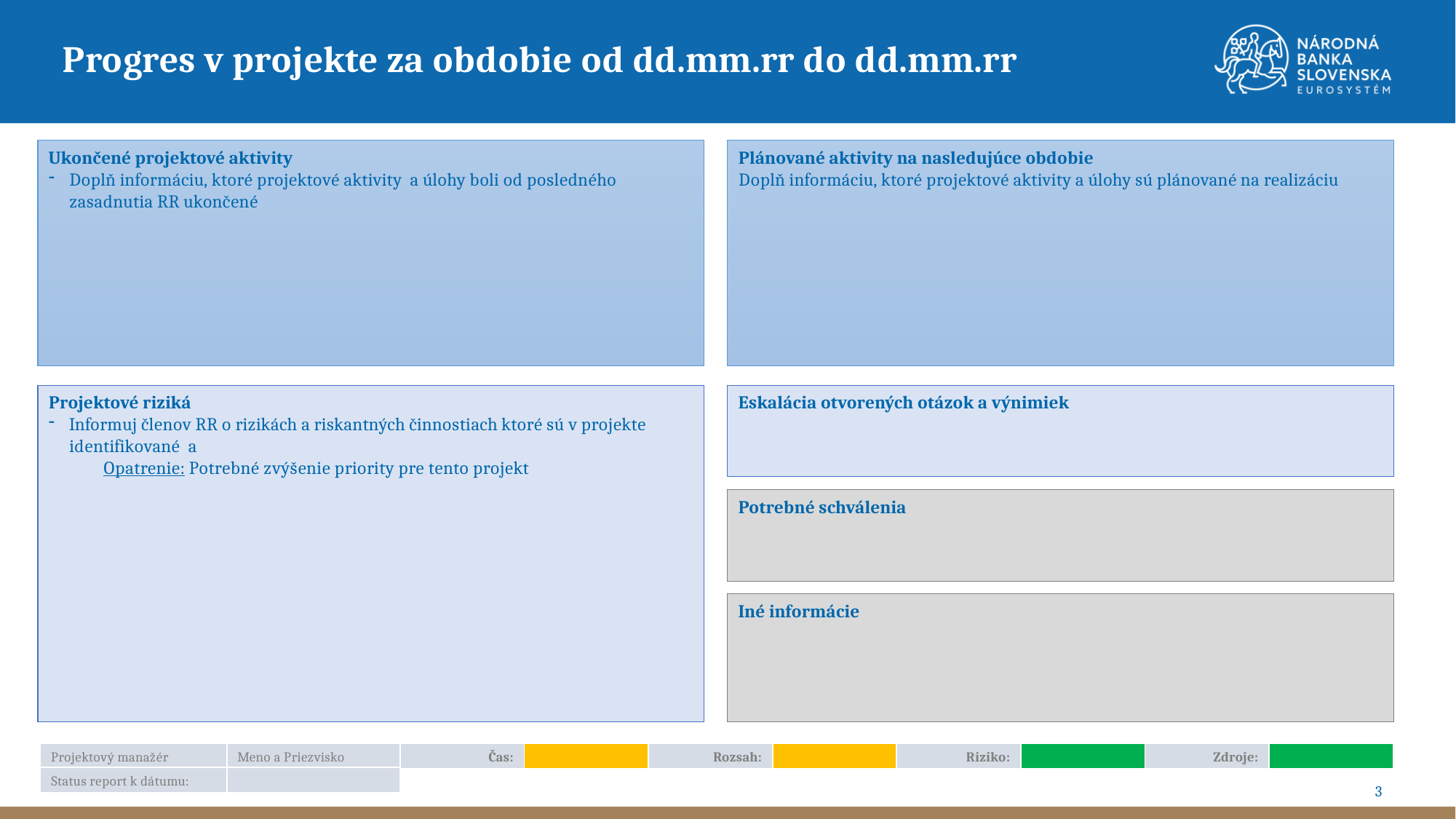

Progres v projekte za obdobie od dd.mm.rr do dd.mm.rr
Ukončené projektové aktivity
Doplň informáciu, ktoré projektové aktivity  a úlohy boli od posledného zasadnutia RR ukončené
Plánované aktivity na nasledujúce obdobie
Doplň informáciu, ktoré projektové aktivity a úlohy sú plánované na realizáciu

Eskalácia otvorených otázok a výnimiek

Projektové riziká
Informuj členov RR o rizikách a riskantných činnostiach ktoré sú v projekte identifikované  a
Opatrenie: Potrebné zvýšenie priority pre tento projekt

Potrebné schválenia

Iné informácie

| Projektový manažér | Meno a Priezvisko | Čas: |  | Rozsah: |  | Riziko: |  | Zdroje: |  |
| --- | --- | --- | --- | --- | --- | --- | --- | --- | --- |
| Status report k dátumu: |  |
| --- | --- |
3